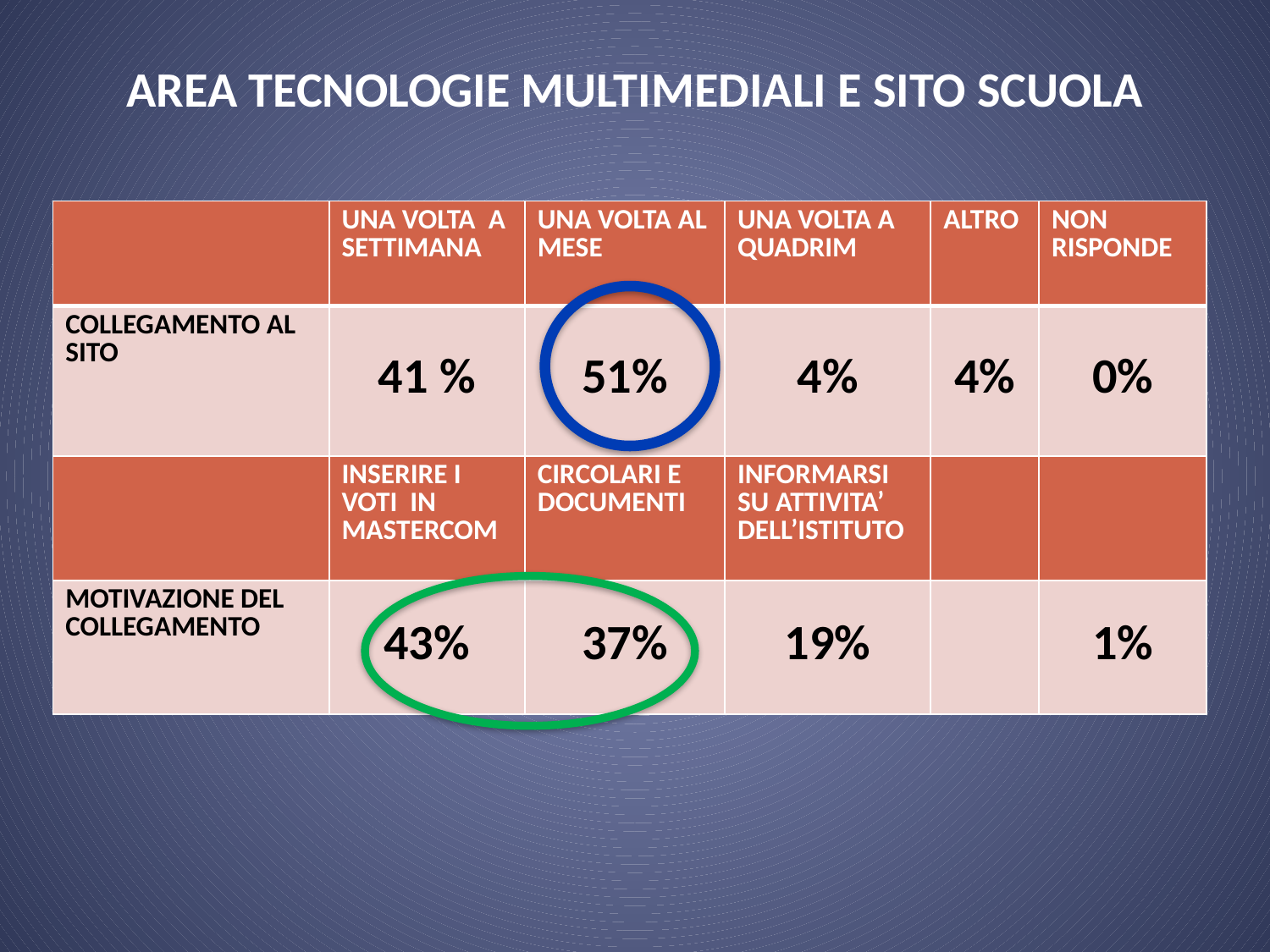

# AREA TECNOLOGIE MULTIMEDIALI E SITO SCUOLA
|  | UNA VOLTA A SETTIMANA | UNA VOLTA AL MESE | UNA VOLTA A QUADRIM | ALTRO | NON RISPONDE |
| --- | --- | --- | --- | --- | --- |
| COLLEGAMENTO AL SITO | 41 % | 51% | 4% | 4% | 0% |
|  | INSERIRE I VOTI IN MASTERCOM | CIRCOLARI E DOCUMENTI | INFORMARSI SU ATTIVITA’ DELL’ISTITUTO |  |  |
| MOTIVAZIONE DEL COLLEGAMENTO | 43% | 37% | 19% |  | 1% |